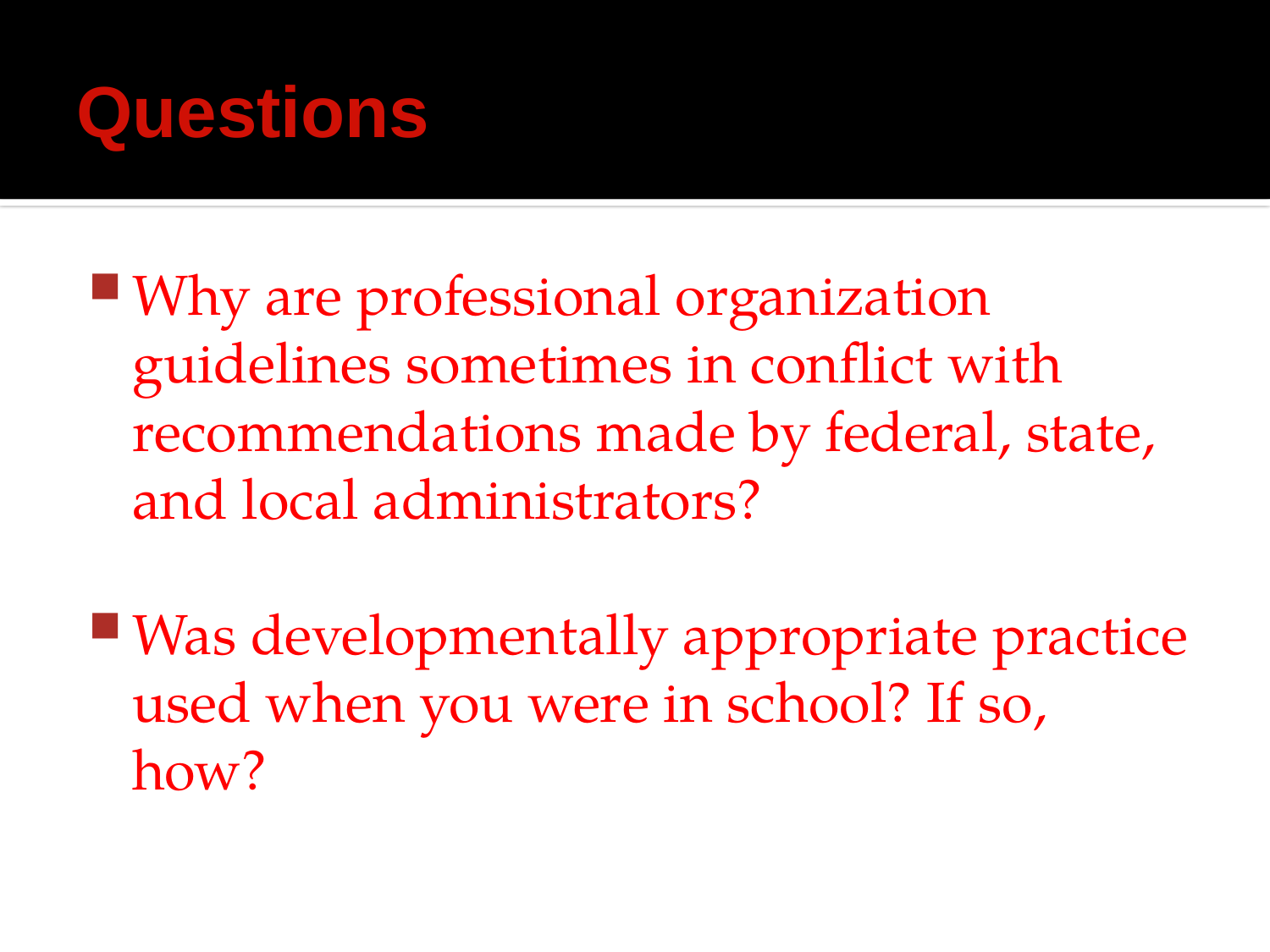

# Questions
Why are professional organization guidelines sometimes in conflict with recommendations made by federal, state, and local administrators?

Was developmentally appropriate practice used when you were in school? If so, how?